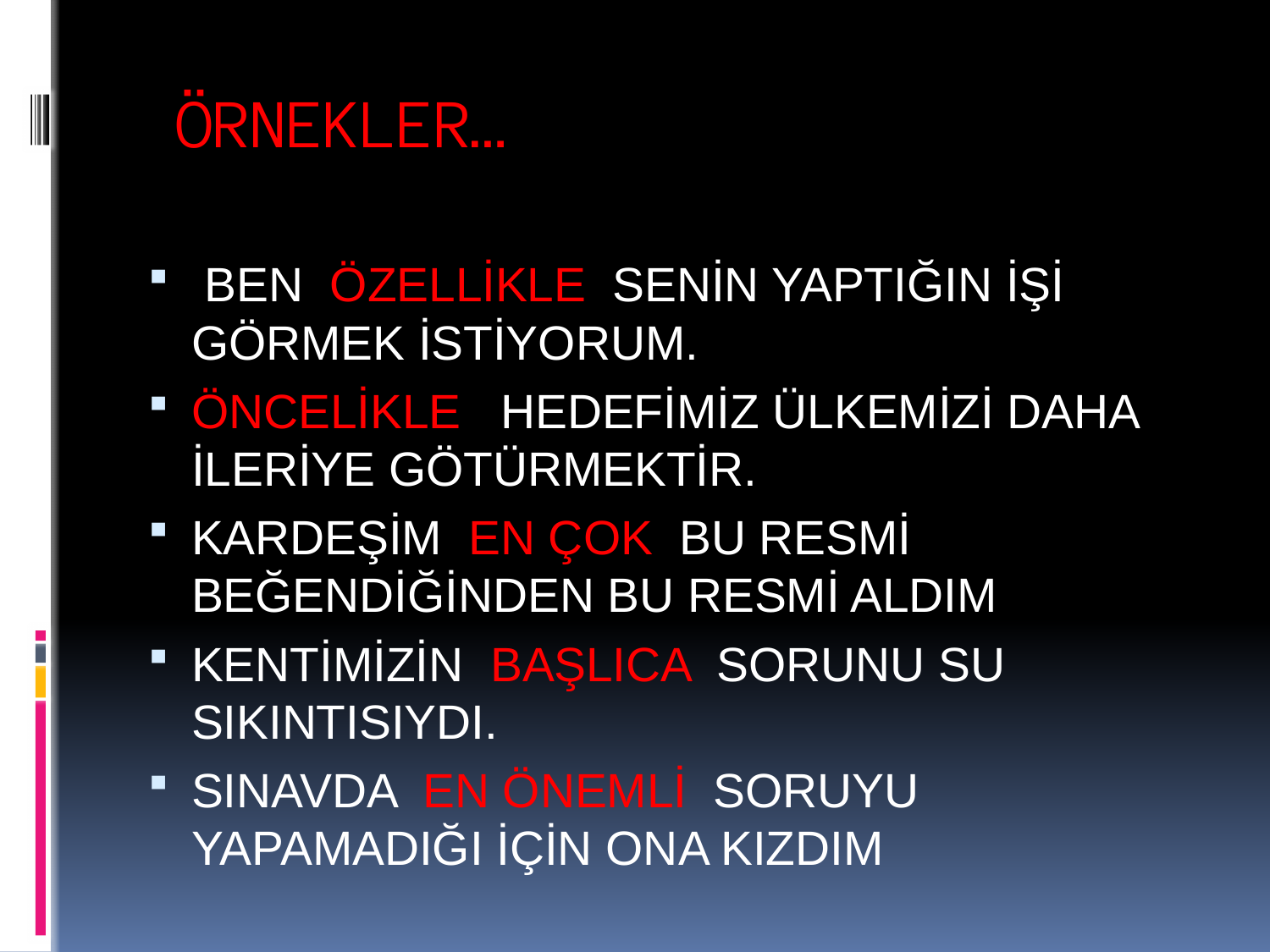

# ÖRNEKLER…
 BEN  ÖZELLİKLE  SENİN YAPTIĞIN İŞİ GÖRMEK İSTİYORUM.
ÖNCELİKLE   HEDEFİMİZ ÜLKEMİZİ DAHA İLERİYE GÖTÜRMEKTİR.
KARDEŞİM  EN ÇOK  BU RESMİ BEĞENDİĞİNDEN BU RESMİ ALDIM
KENTİMİZİN  BAŞLICA  SORUNU SU SIKINTISIYDI.
SINAVDA  EN ÖNEMLİ  SORUYU  YAPAMADIĞI İÇİN ONA KIZDIM